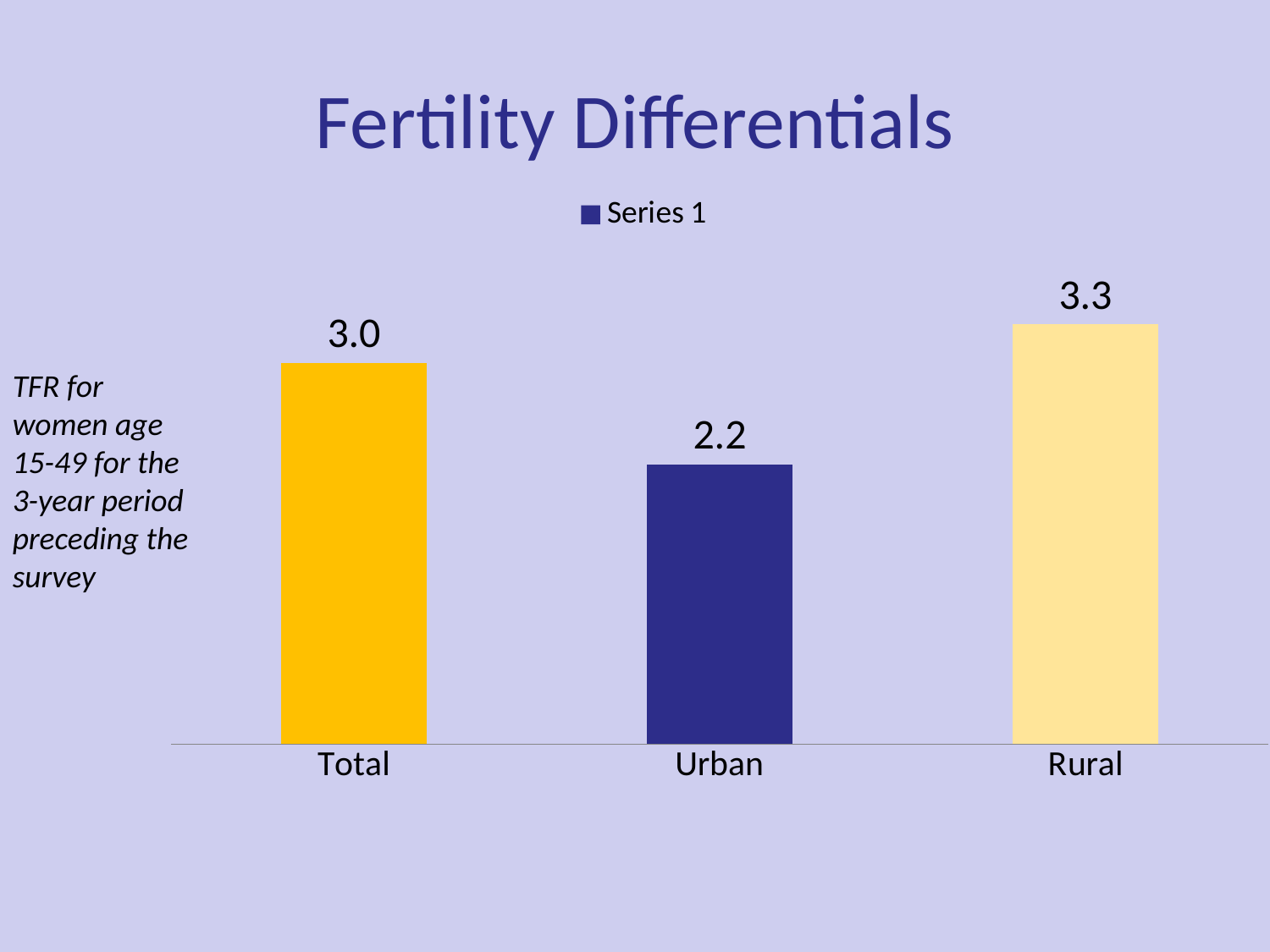

# Fertility Differentials

### Chart

| Category | Series 1 |
|---|---|
| Total | 3.0 |
| Urban | 2.2 |
| Rural | 3.3 |
TFR for women age 15-49 for the 3-year period preceding the survey